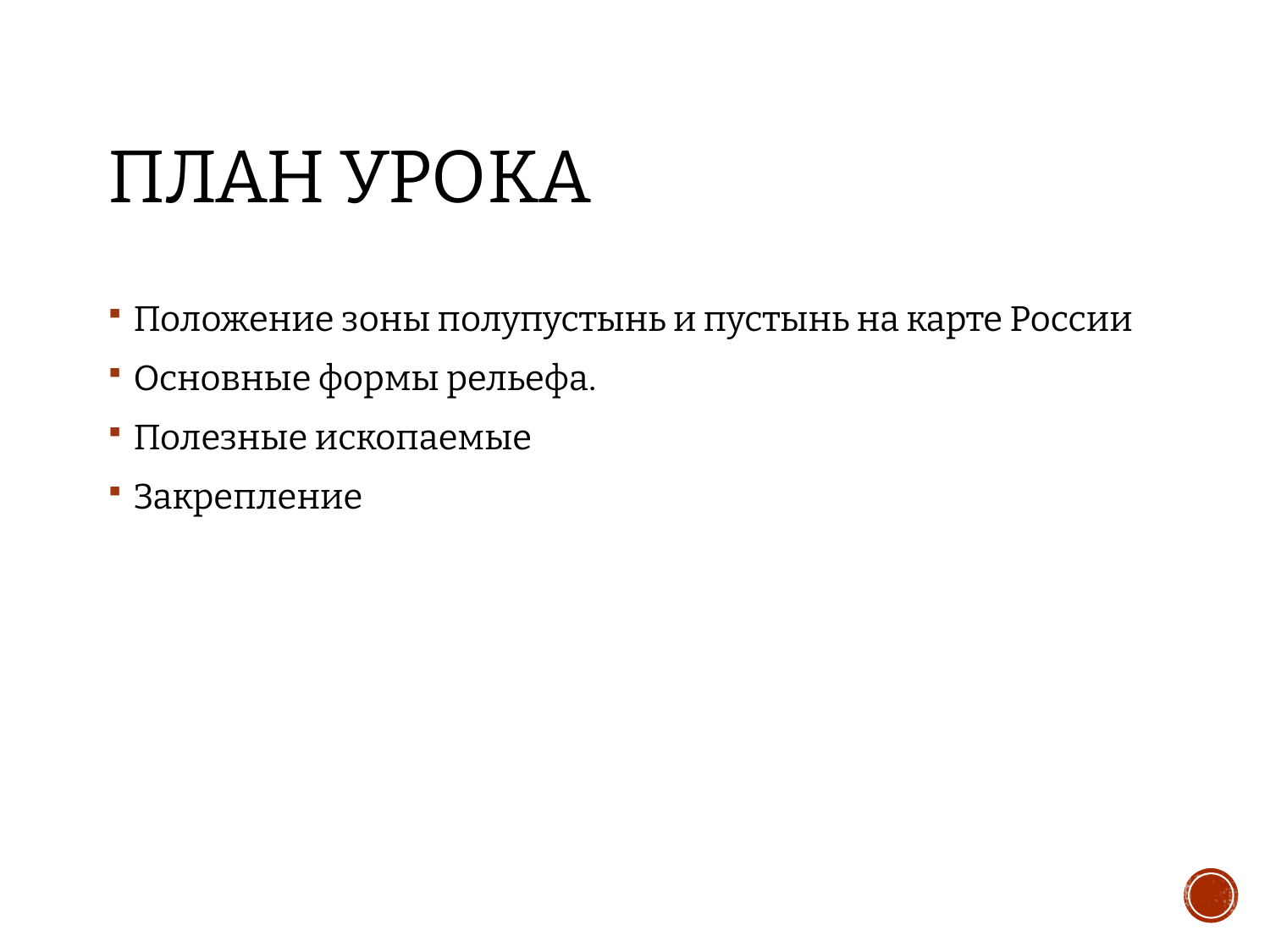

# План урока
Положение зоны полупустынь и пустынь на карте России
Основные формы рельефа.
Полезные ископаемые
Закрепление